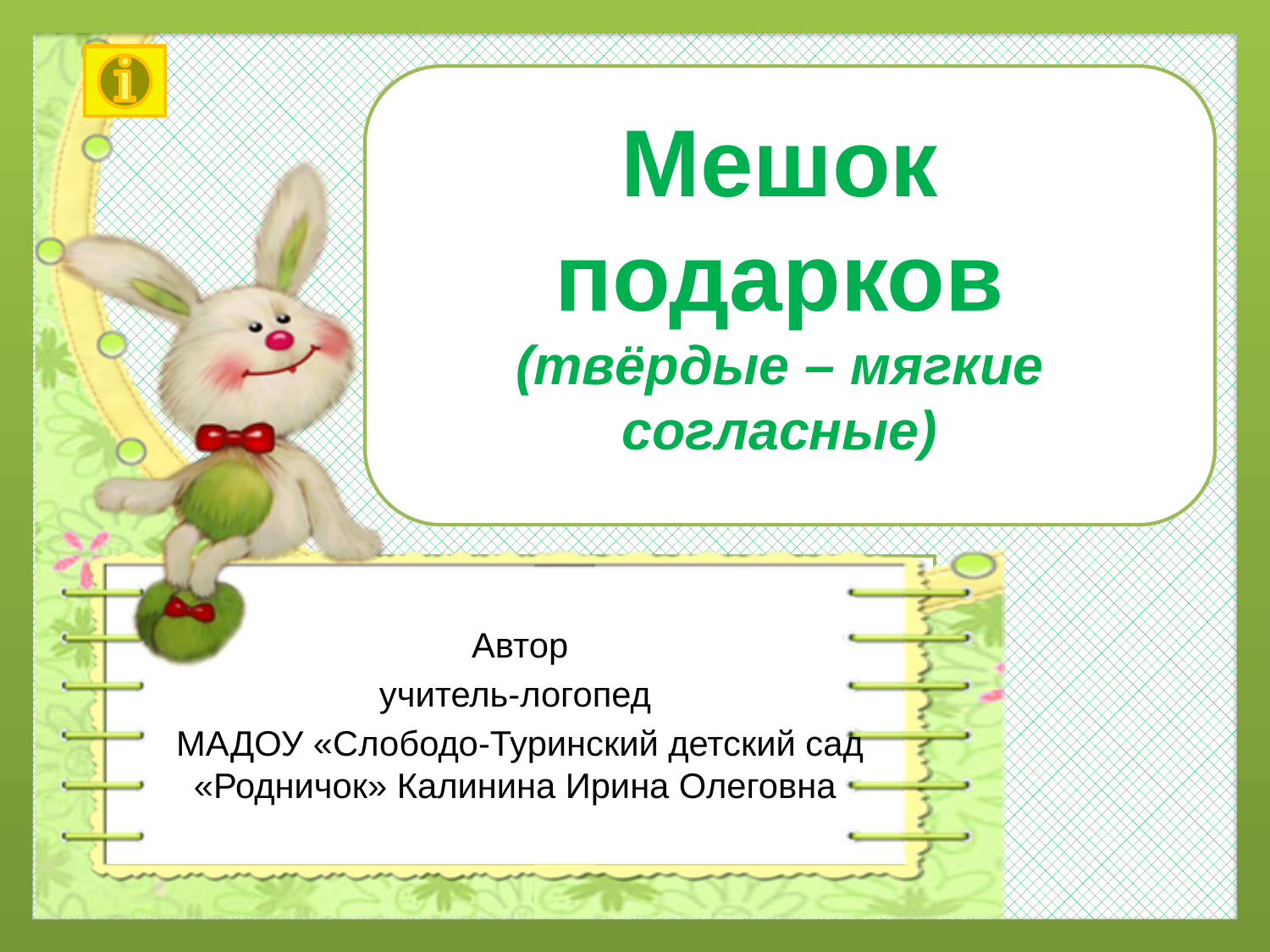

# Мешок подарков (твёрдые – мягкие согласные)
Автор
учитель-логопед
МАДОУ «Слободо-Туринский детский сад «Родничок» Калинина Ирина Олеговна